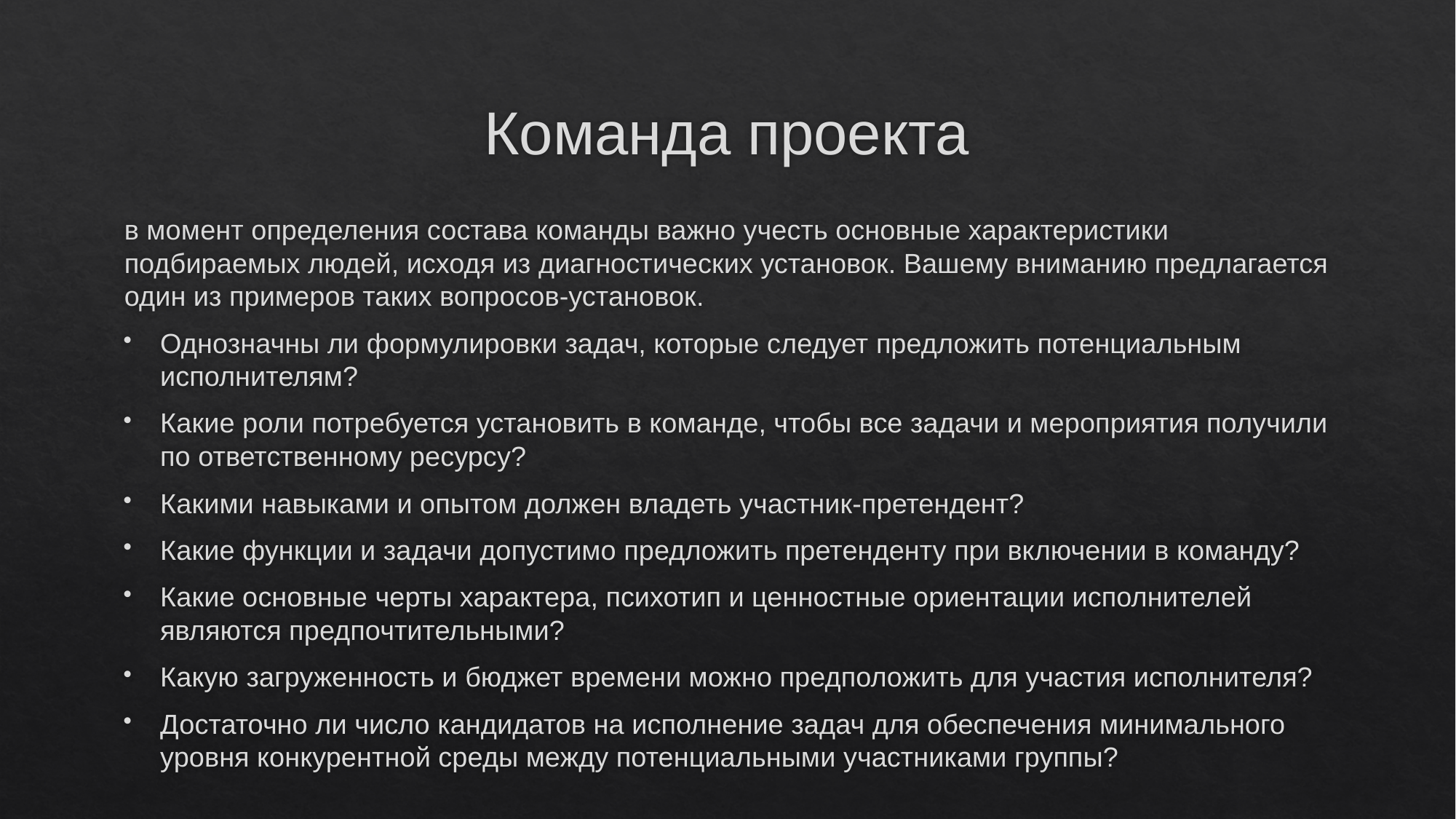

# Команда проекта
в момент определения состава команды важно учесть основные характеристики подбираемых людей, исходя из диагностических установок. Вашему вниманию предлагается один из примеров таких вопросов-установок.
Однозначны ли формулировки задач, которые следует предложить потенциальным исполнителям?
Какие роли потребуется установить в команде, чтобы все задачи и мероприятия получили по ответственному ресурсу?
Какими навыками и опытом должен владеть участник-претендент?
Какие функции и задачи допустимо предложить претенденту при включении в команду?
Какие основные черты характера, психотип и ценностные ориентации исполнителей являются предпочтительными?
Какую загруженность и бюджет времени можно предположить для участия исполнителя?
Достаточно ли число кандидатов на исполнение задач для обеспечения минимального уровня конкурентной среды между потенциальными участниками группы?